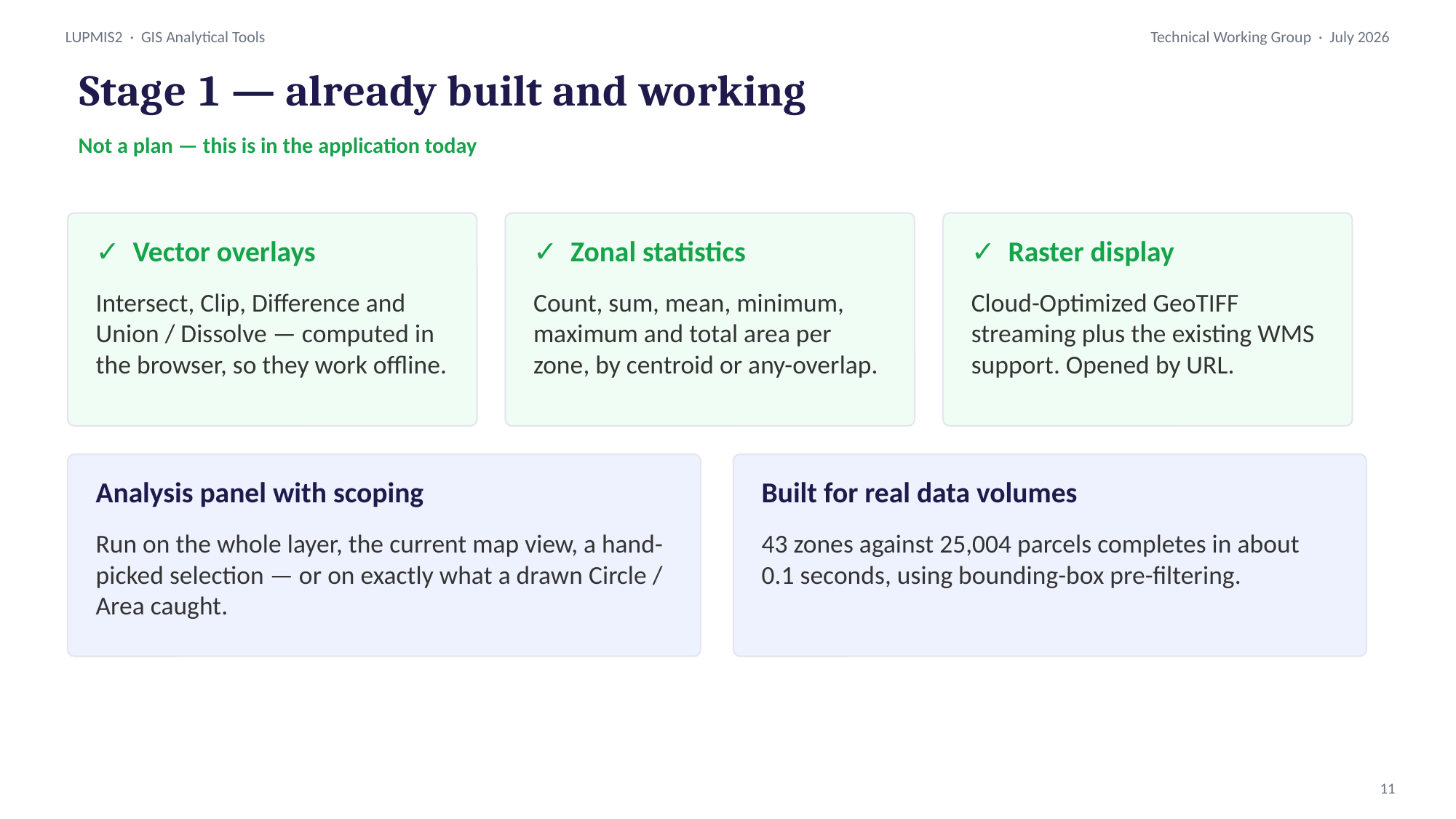

Stage 1 — already built and working
Not a plan — this is in the application today

✓  Vector overlays
✓  Zonal statistics
✓  Raster display
Intersect, Clip, Difference and Union / Dissolve — computed in the browser, so they work offline.
Count, sum, mean, minimum, maximum and total area per zone, by centroid or any-overlap.
Cloud-Optimized GeoTIFF streaming plus the existing WMS support. Opened by URL.

Analysis panel with scoping
Built for real data volumes
Run on the whole layer, the current map view, a hand-picked selection — or on exactly what a drawn Circle / Area caught.
43 zones against 25,004 parcels completes in about 0.1 seconds, using bounding-box pre-filtering.
11